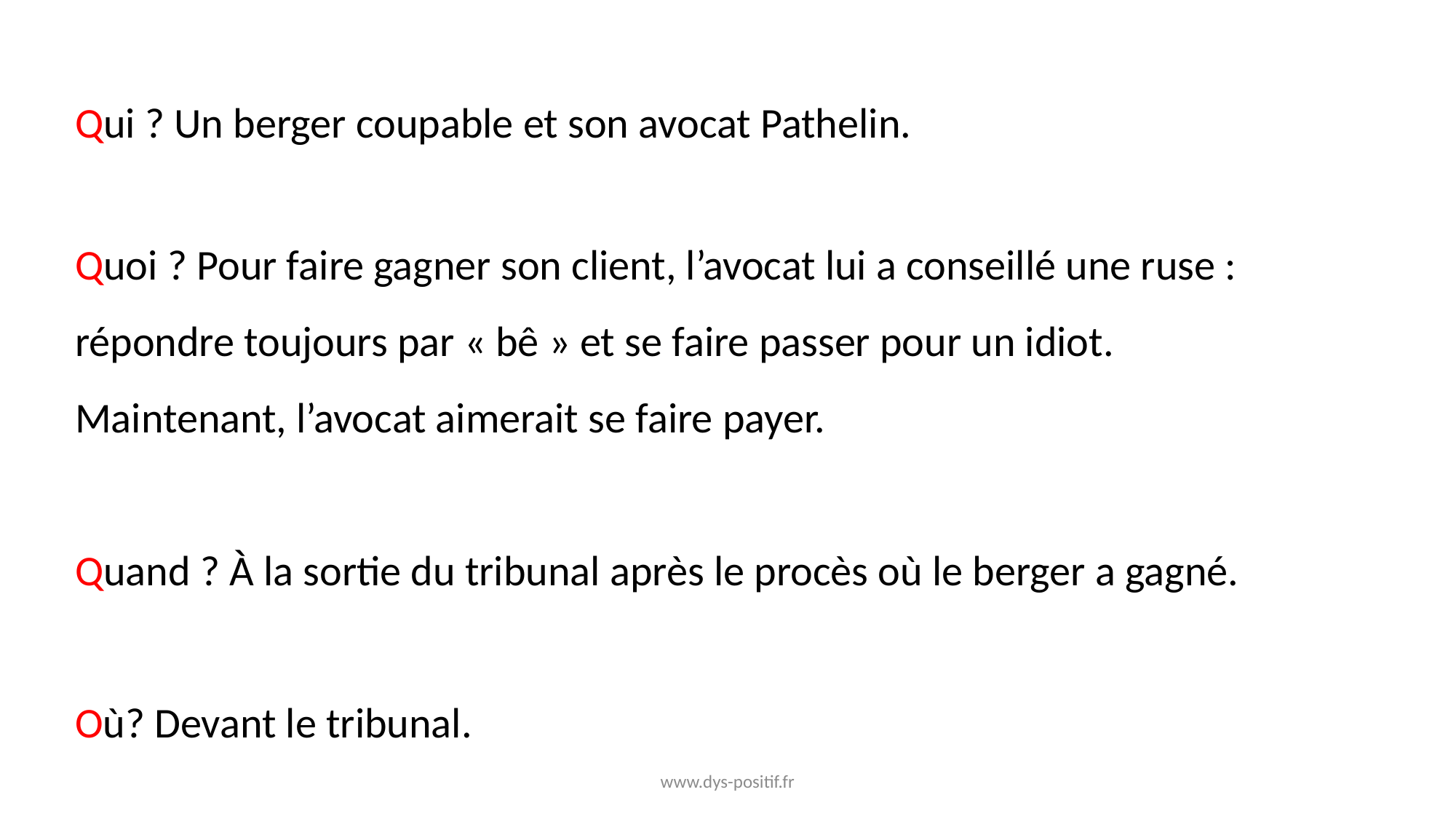

Qui ? Un berger coupable et son avocat Pathelin.
Quoi ? Pour faire gagner son client, l’avocat lui a conseillé une ruse : répondre toujours par « bê » et se faire passer pour un idiot.
Maintenant, l’avocat aimerait se faire payer.

Quand ? À la sortie du tribunal après le procès où le berger a gagné.

Où? Devant le tribunal.
www.dys-positif.fr